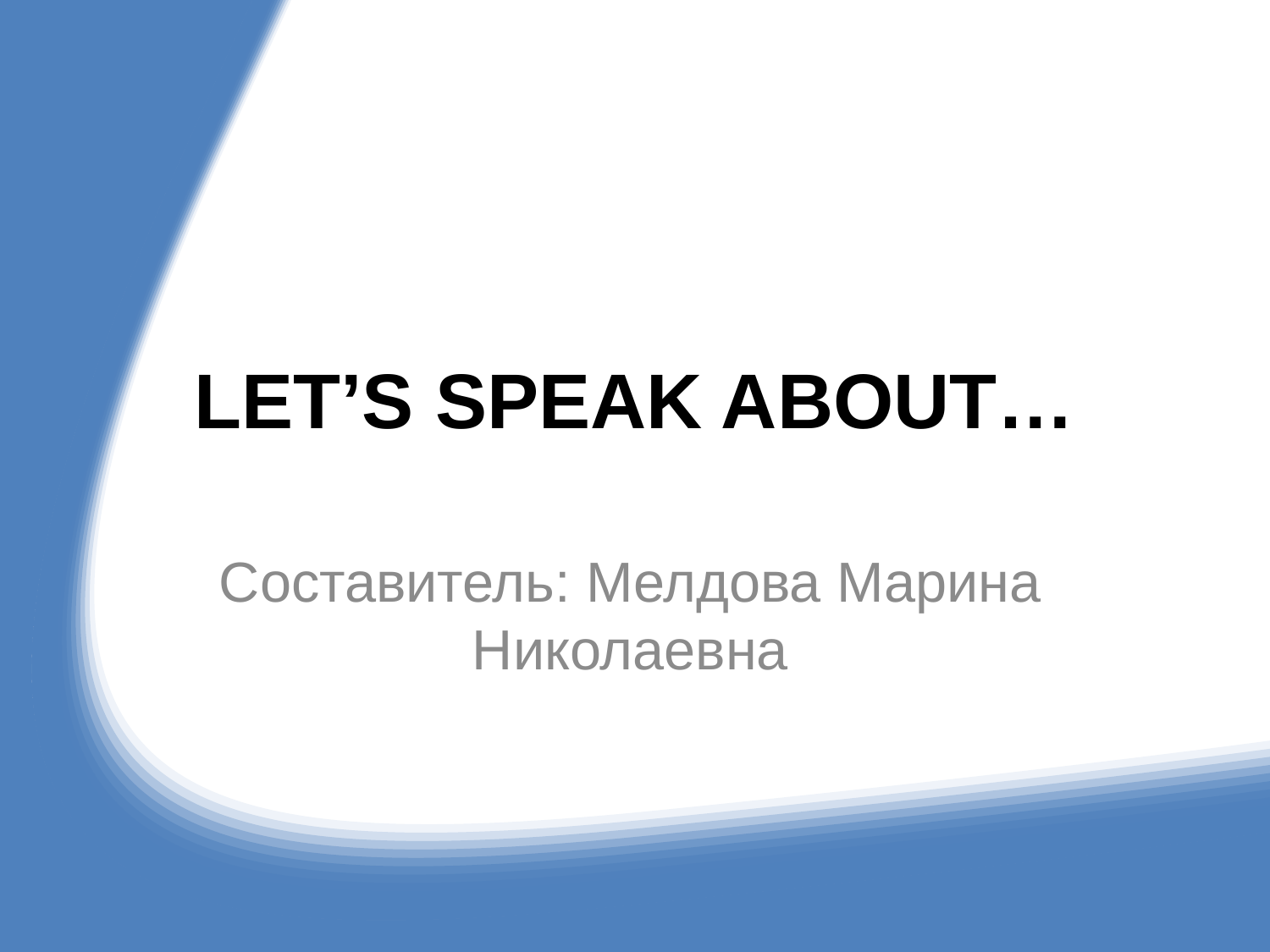

# LET’S SPEAK ABOUT…
Составитель: Мелдова Марина Николаевна